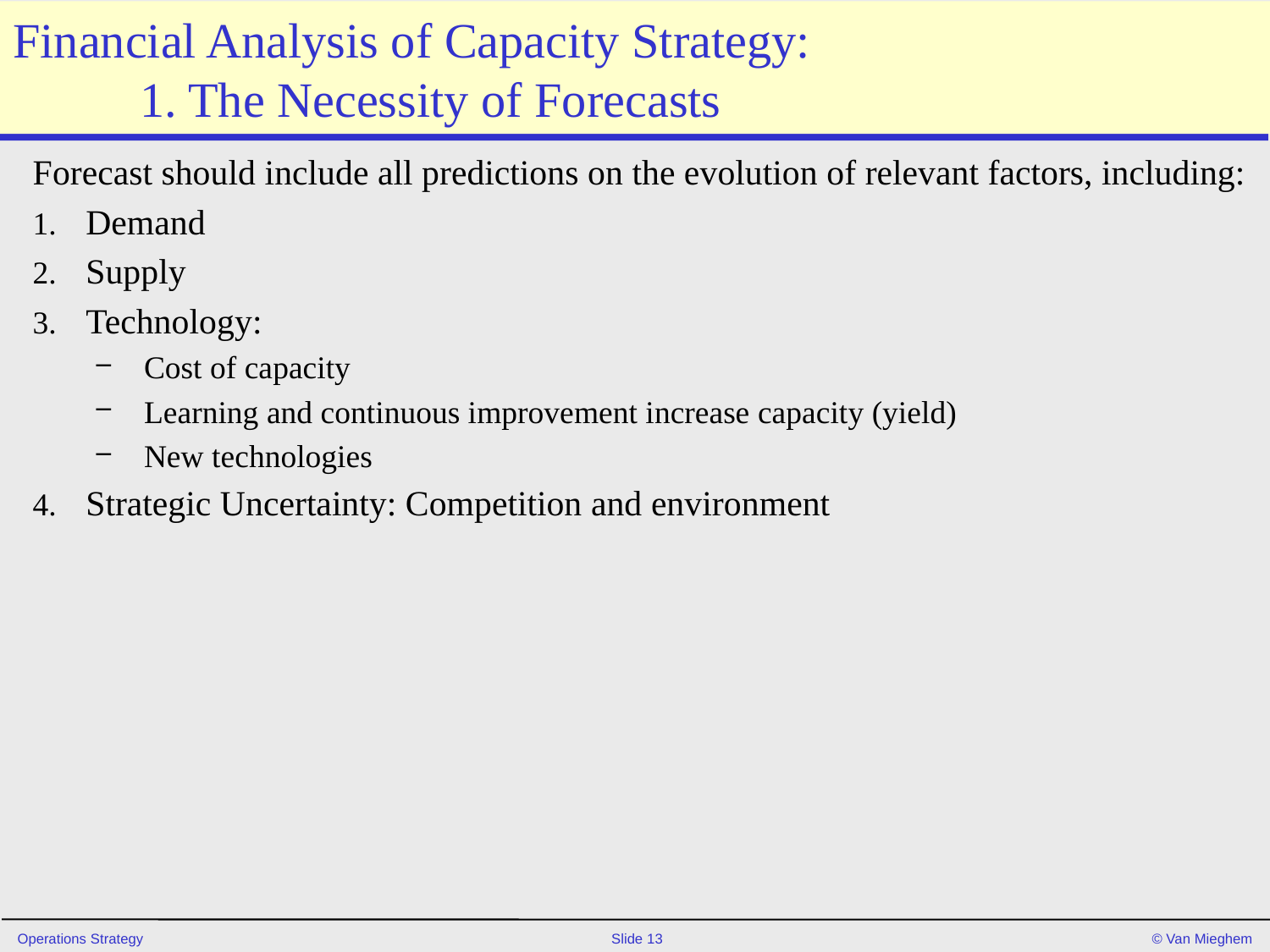

# Financial Analysis of Capacity Strategy: 1. The Necessity of Forecasts
Forecast should include all predictions on the evolution of relevant factors, including:
Demand
Supply
Technology:
Cost of capacity
Learning and continuous improvement increase capacity (yield)
New technologies
Strategic Uncertainty: Competition and environment